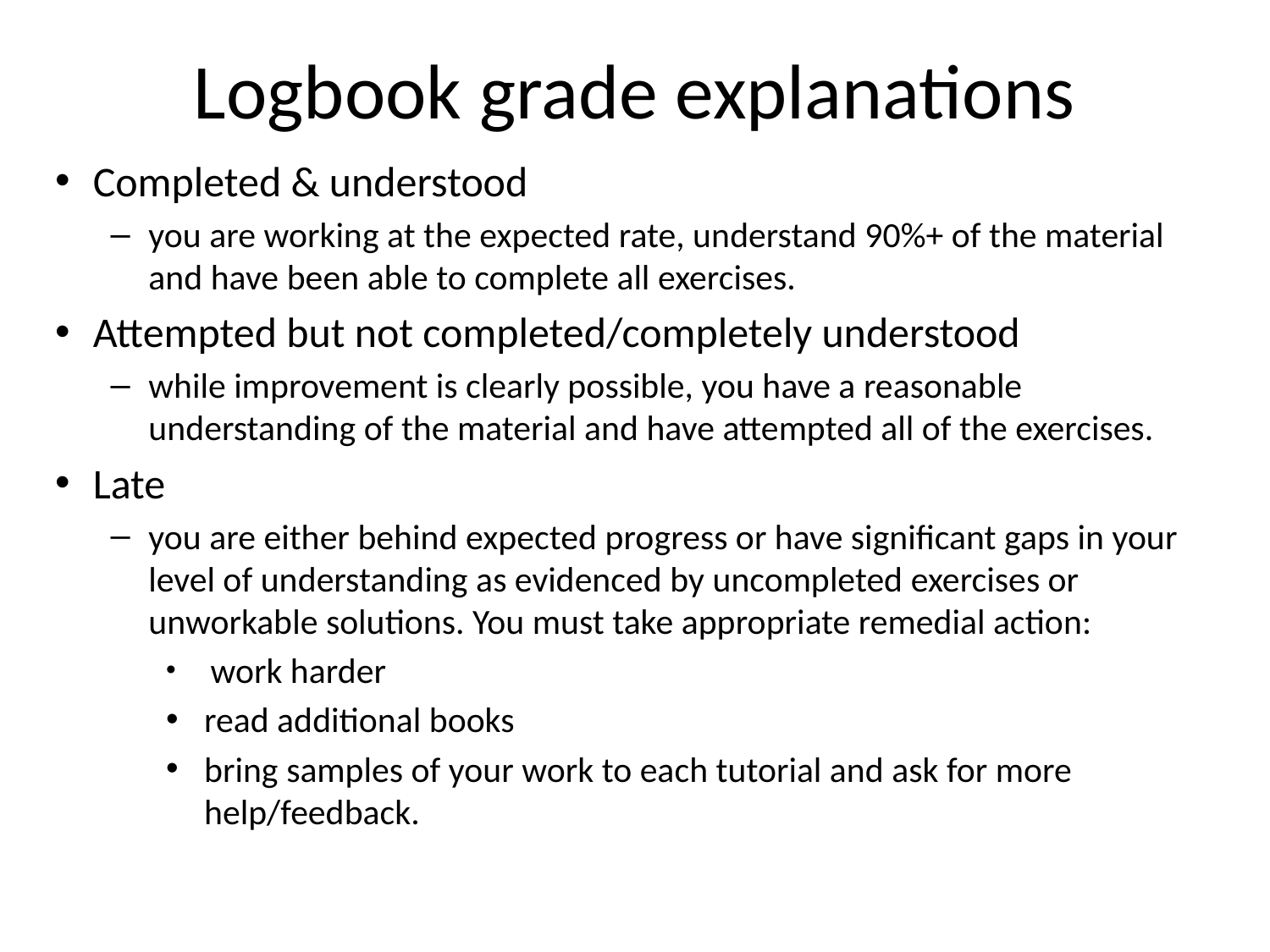

# Logbook grade explanations
Completed & understood
you are working at the expected rate, understand 90%+ of the material and have been able to complete all exercises.
Attempted but not completed/completely understood
while improvement is clearly possible, you have a reasonable understanding of the material and have attempted all of the exercises.
Late
you are either behind expected progress or have significant gaps in your level of understanding as evidenced by uncompleted exercises or unworkable solutions. You must take appropriate remedial action:
 work harder
read additional books
bring samples of your work to each tutorial and ask for more help/feedback.